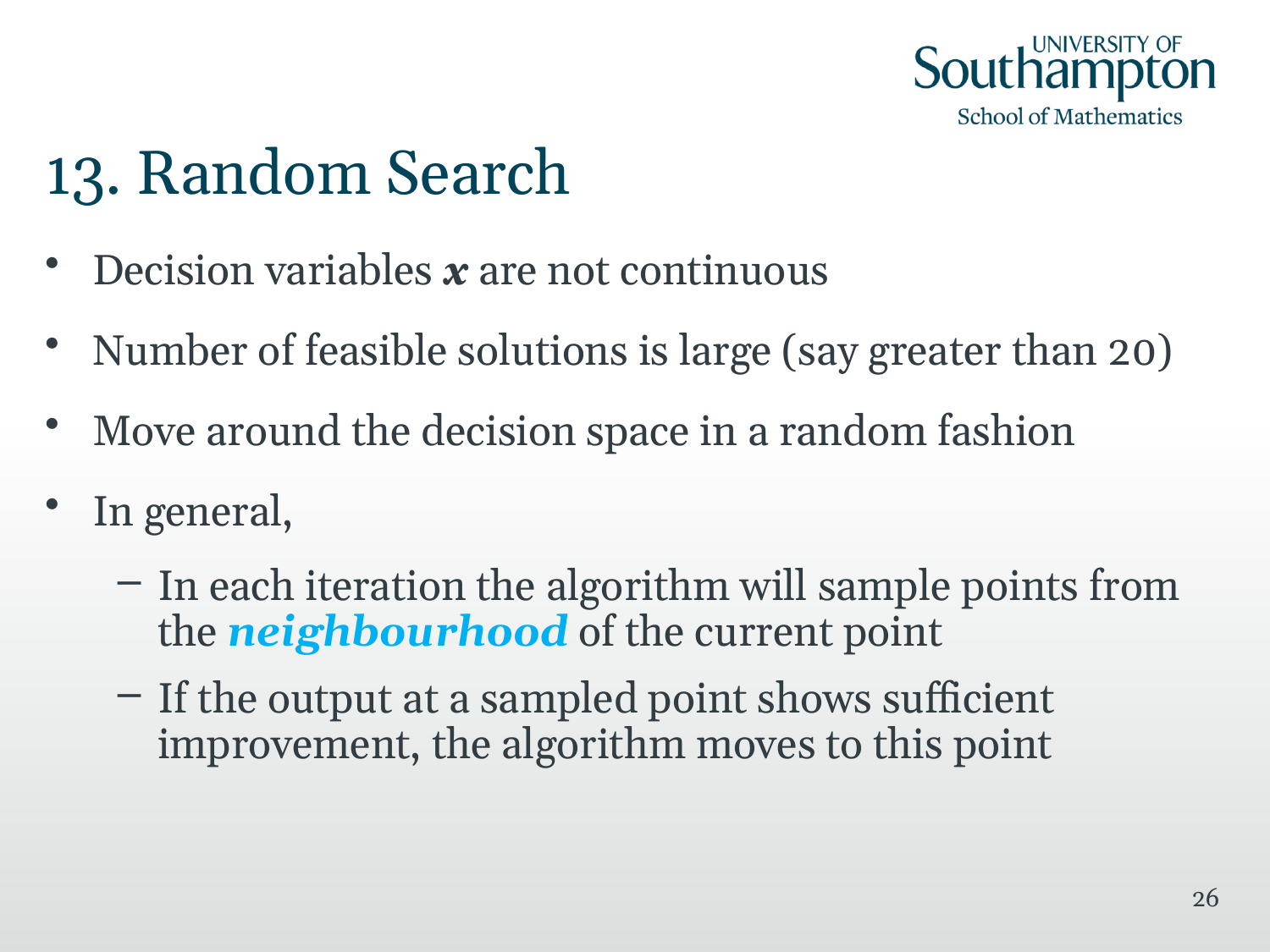

# 13. Random Search
Decision variables x are not continuous
Number of feasible solutions is large (say greater than 20)
Move around the decision space in a random fashion
In general,
In each iteration the algorithm will sample points from the neighbourhood of the current point
If the output at a sampled point shows sufficient improvement, the algorithm moves to this point
26